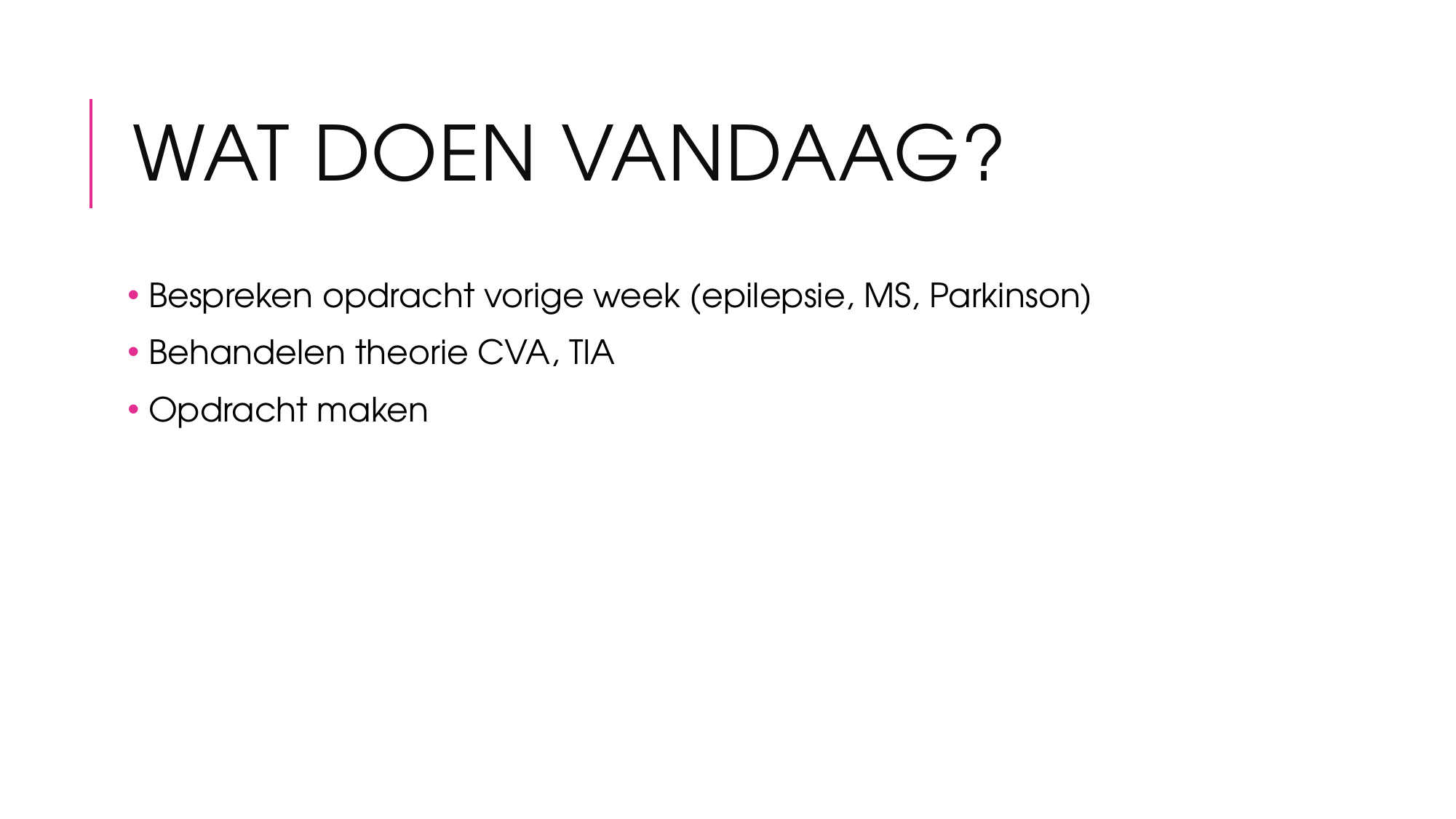

# Wat doen vandaag?
 Bespreken opdracht vorige week (epilepsie, MS, Parkinson)
 Behandelen theorie CVA, TIA
 Opdracht maken